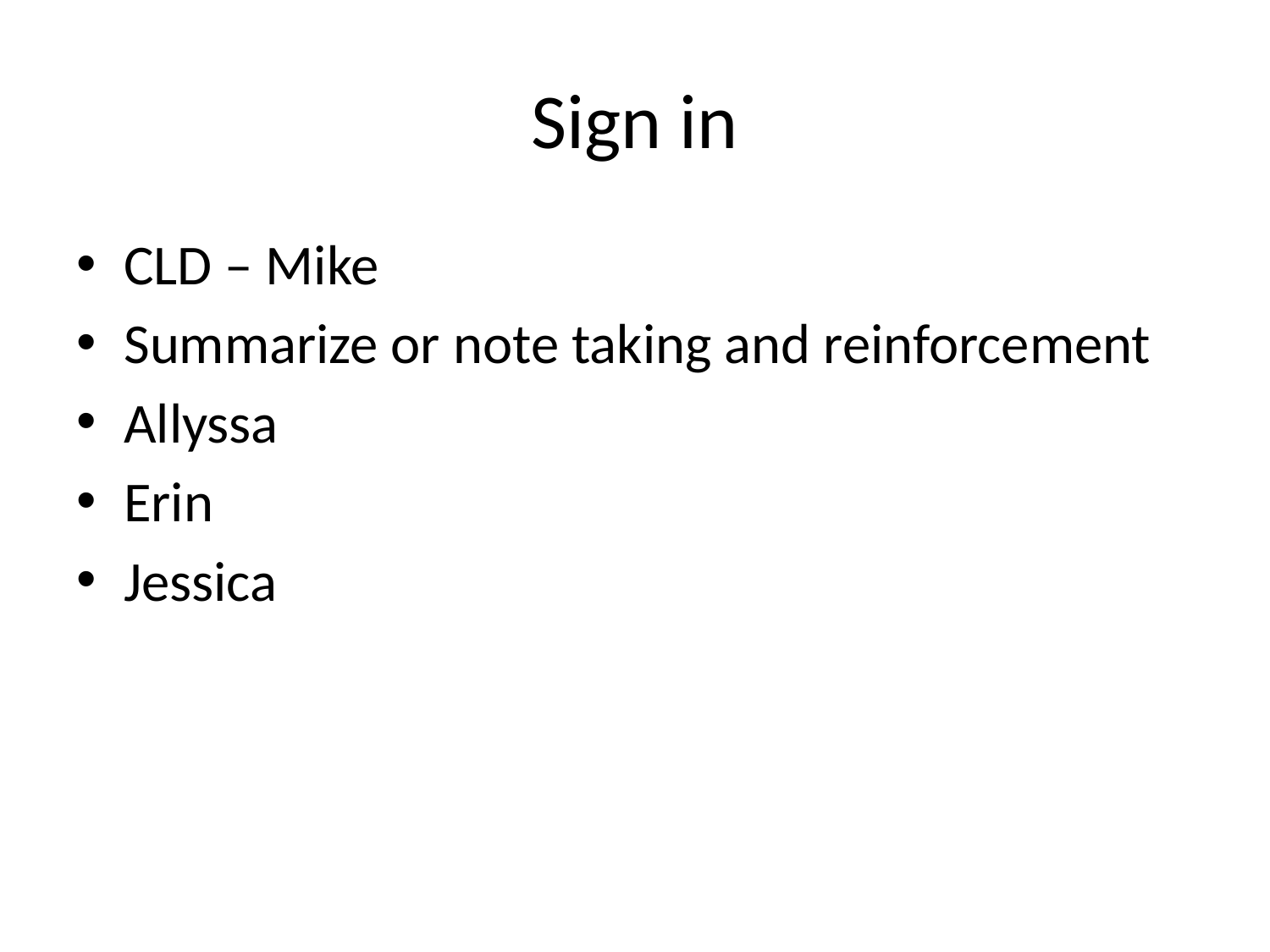

# Sign in
CLD – Mike
Summarize or note taking and reinforcement
Allyssa
Erin
Jessica